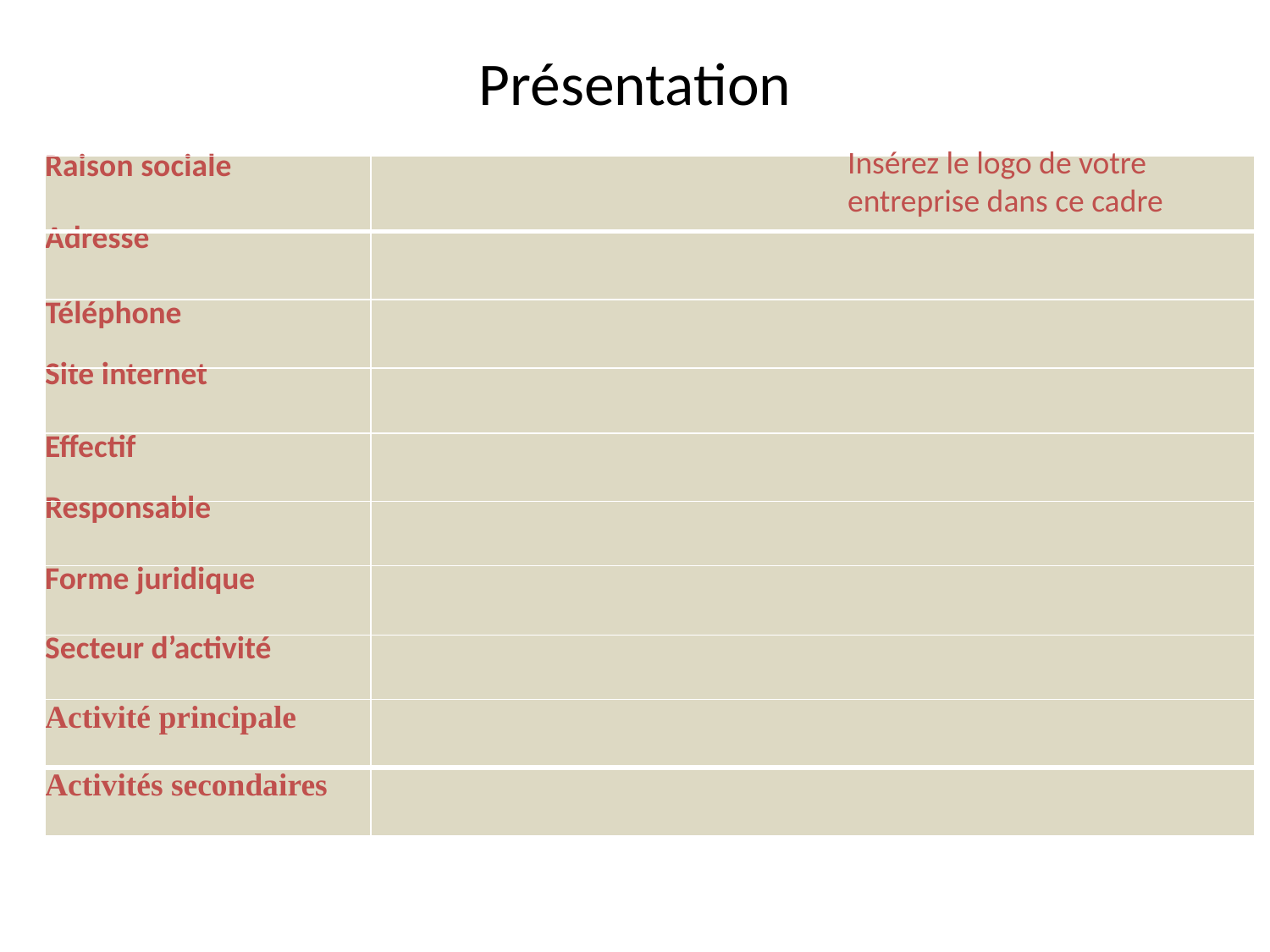

# Présentation
Insérez le logo de votre entreprise dans ce cadre
| Raison sociale |  |
| --- | --- |
| Adresse |  |
| Téléphone |  |
| Site internet |  |
| Effectif |  |
| Responsable |  |
| Forme juridique |  |
| Secteur d’activité |  |
| Activité principale |  |
| Activités secondaires |  |